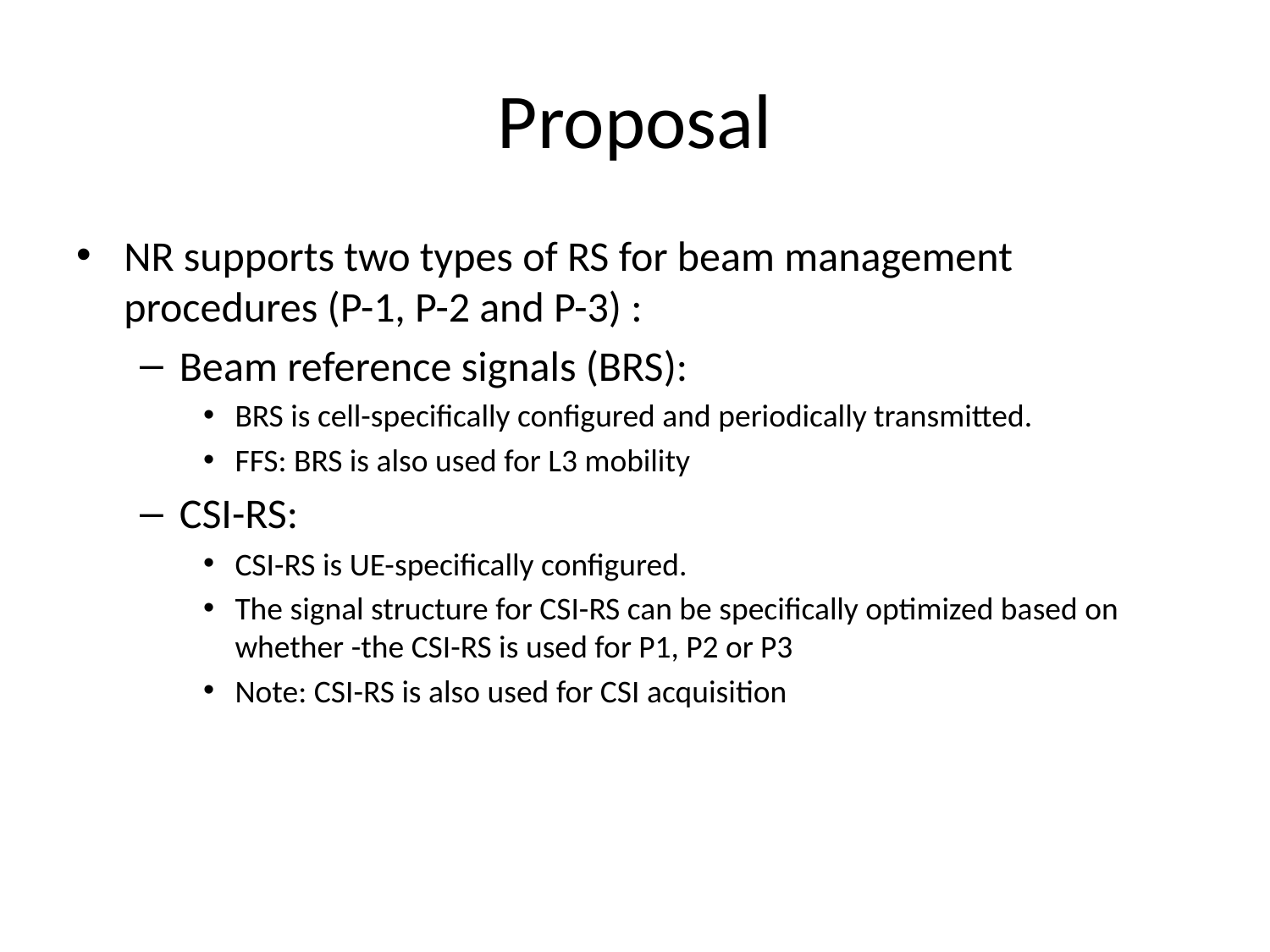

# Proposal
NR supports two types of RS for beam management procedures (P-1, P-2 and P-3) :
Beam reference signals (BRS):
BRS is cell-specifically configured and periodically transmitted.
FFS: BRS is also used for L3 mobility
CSI-RS:
CSI-RS is UE-specifically configured.
The signal structure for CSI-RS can be specifically optimized based on whether -the CSI-RS is used for P1, P2 or P3
Note: CSI-RS is also used for CSI acquisition